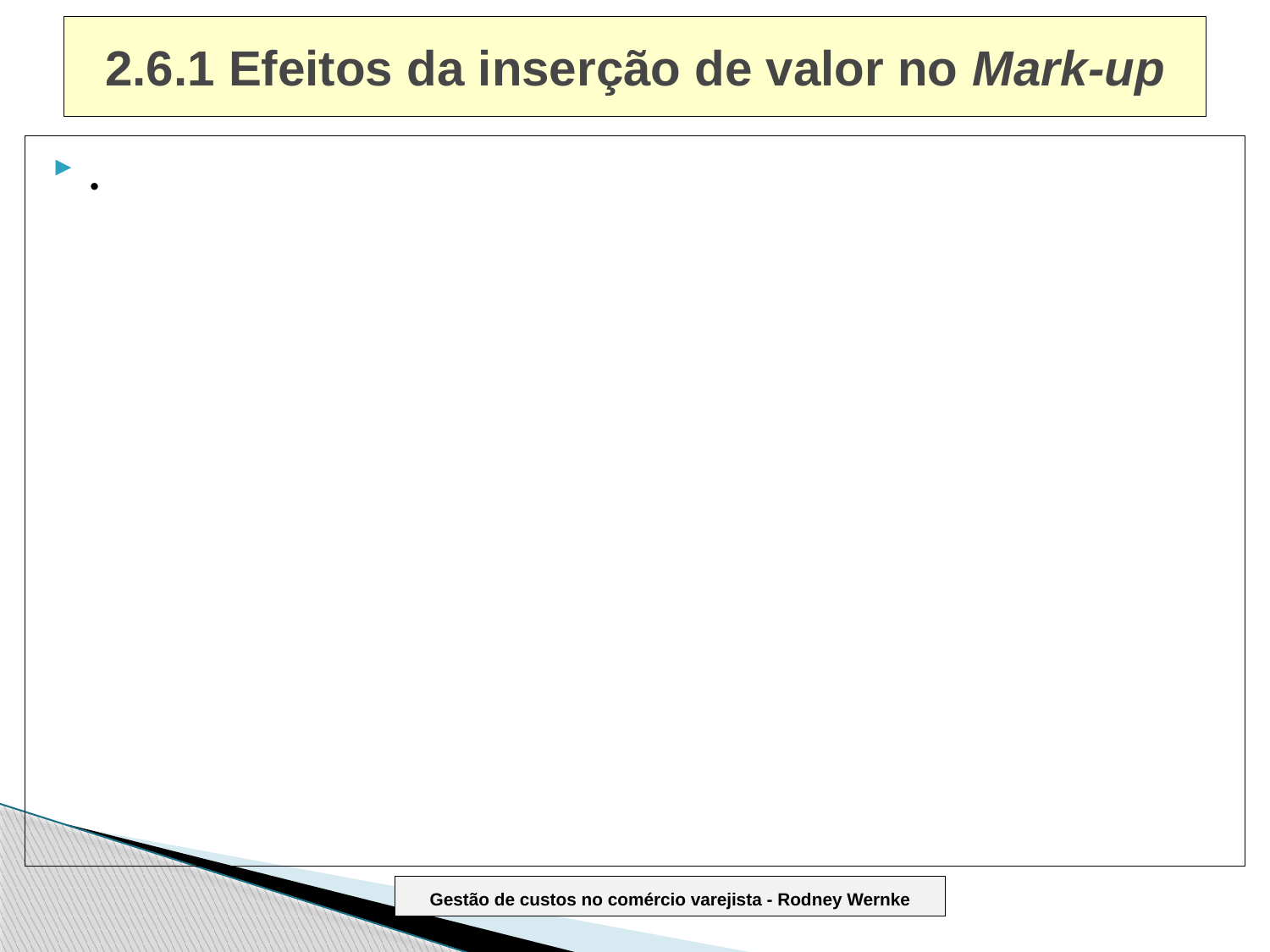

# 2.6.1 Efeitos da inserção de valor no Mark-up
.
Gestão de custos no comércio varejista - Rodney Wernke